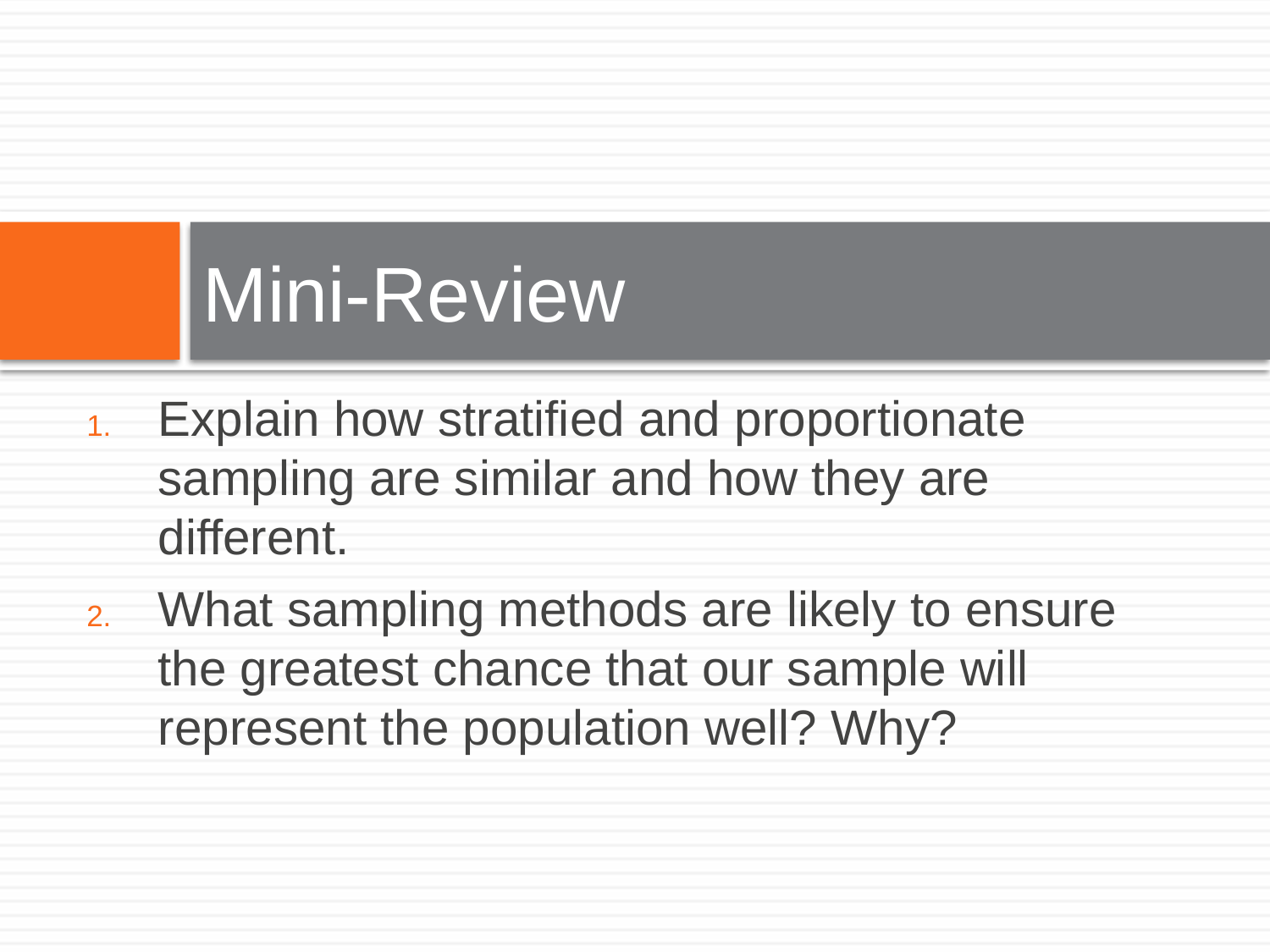

# Mini-Review
Explain how stratified and proportionate sampling are similar and how they are different.
What sampling methods are likely to ensure the greatest chance that our sample will represent the population well? Why?